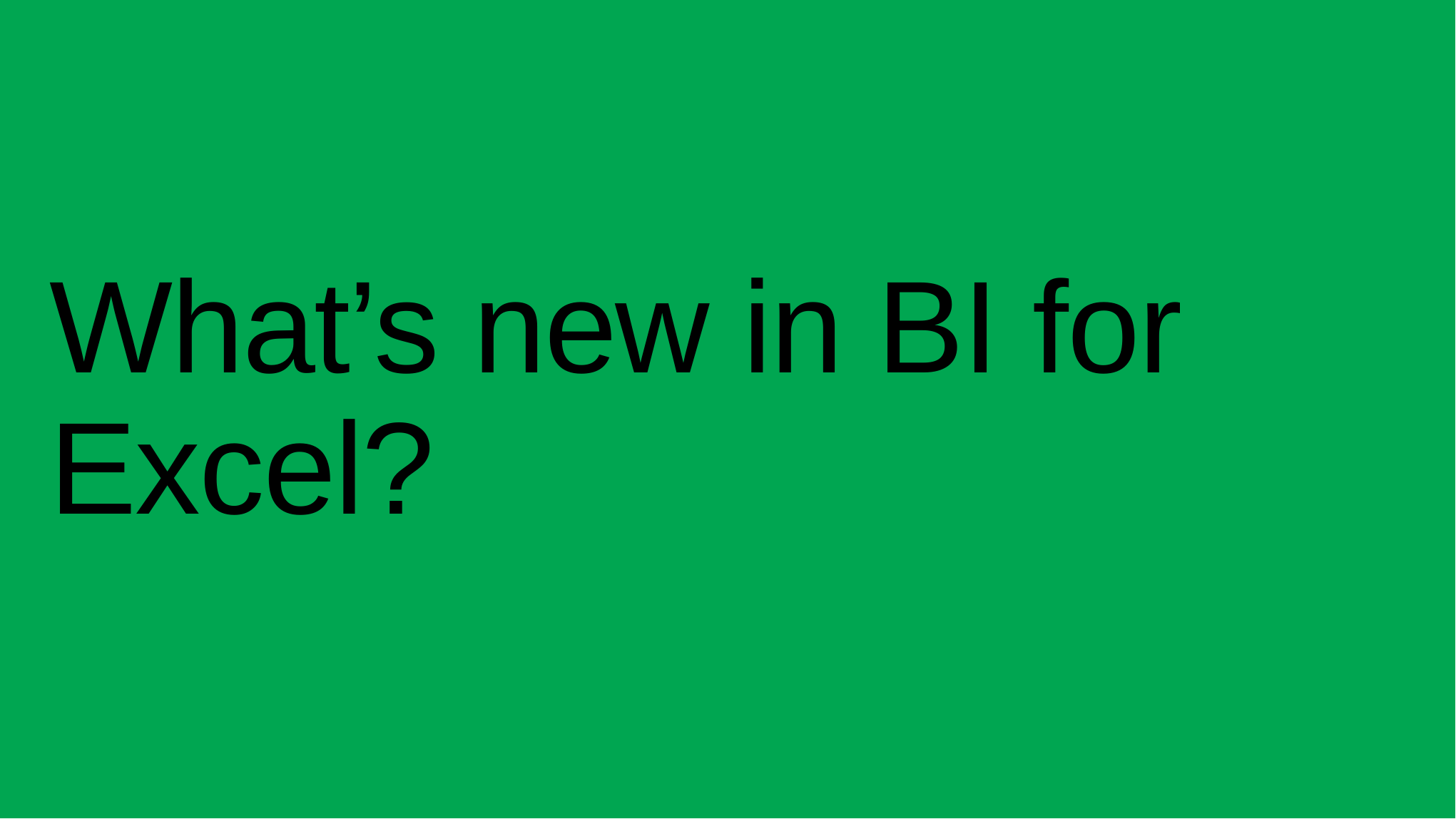

# What’s new in BI for Excel?